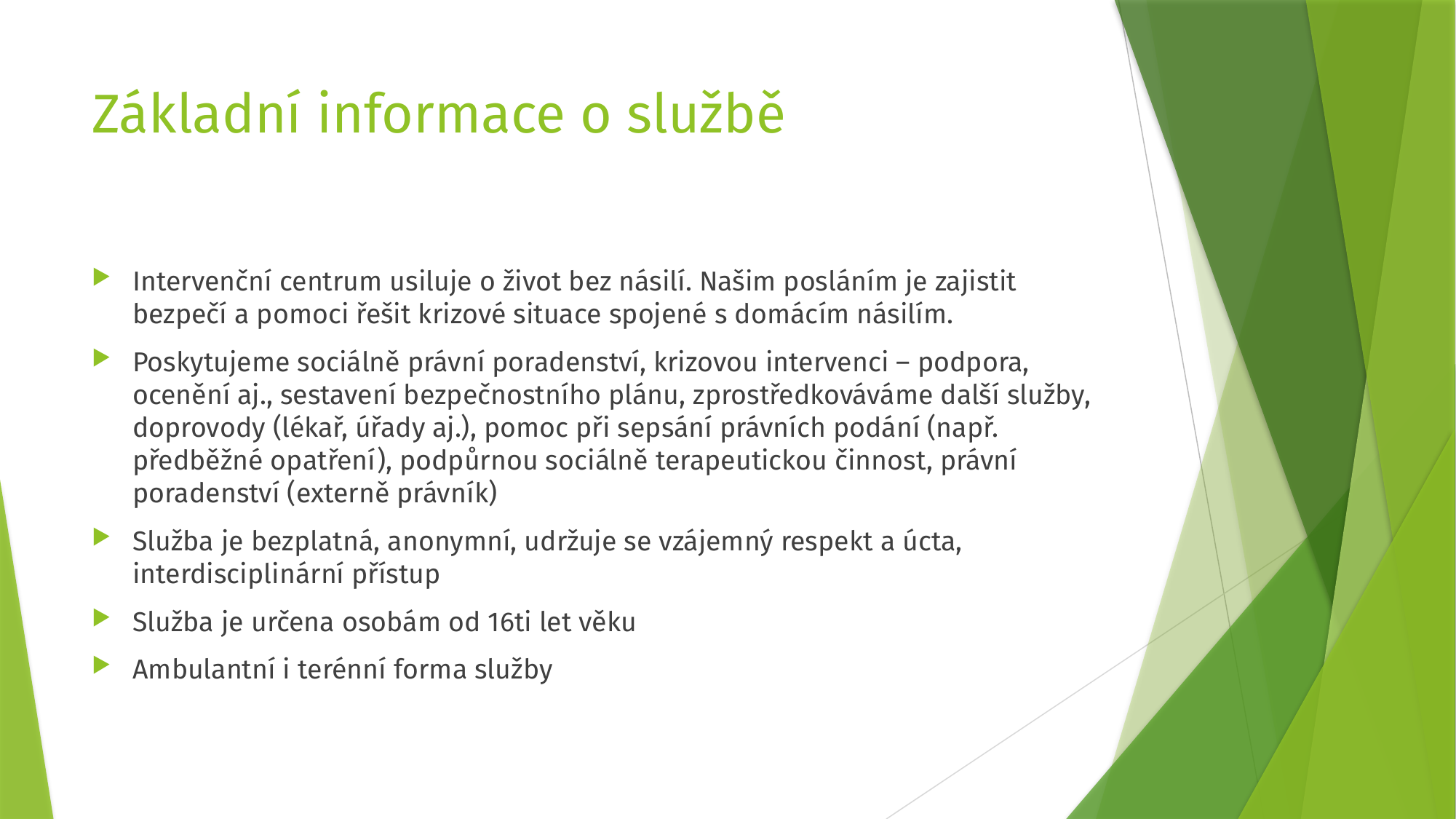

# Základní informace o službě
Intervenční centrum usiluje o život bez násilí. Našim posláním je zajistit bezpečí a pomoci řešit krizové situace spojené s domácím násilím.
Poskytujeme sociálně právní poradenství, krizovou intervenci – podpora, ocenění aj., sestavení bezpečnostního plánu, zprostředkováváme další služby, doprovody (lékař, úřady aj.), pomoc při sepsání právních podání (např. předběžné opatření), podpůrnou sociálně terapeutickou činnost, právní poradenství (externě právník)
Služba je bezplatná, anonymní, udržuje se vzájemný respekt a úcta, interdisciplinární přístup
Služba je určena osobám od 16ti let věku
Ambulantní i terénní forma služby